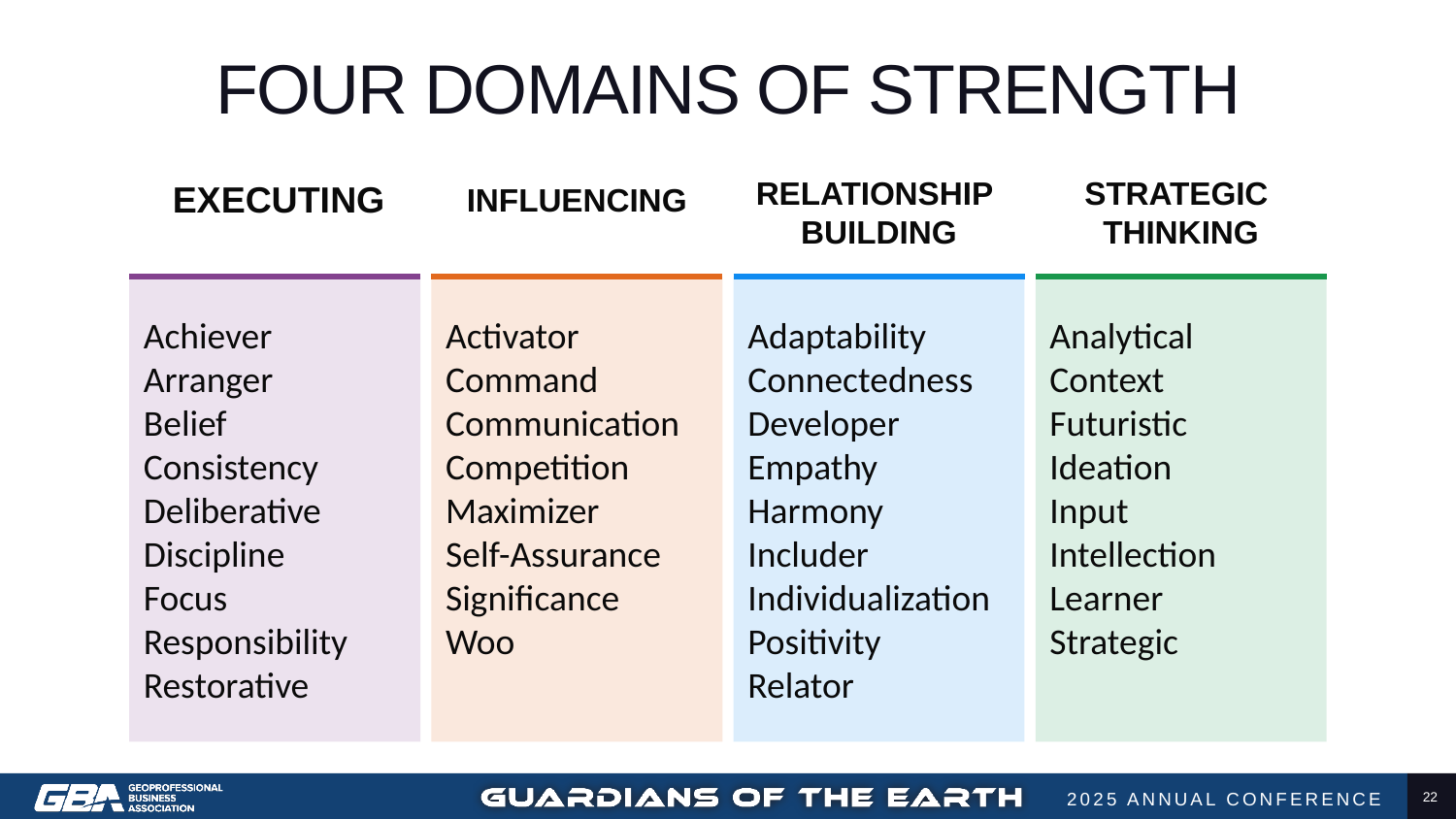

FOUR DOMAINS OF STRENGTH
STRATEGIC
THINKING
RELATIONSHIP
BUILDING
 EXECUTING
INFLUENCING
Analytical
Context
Futuristic
Ideation
Input
Intellection
Learner
Strategic

Activator
Command
Communication
Competition
Maximizer
Self-Assurance
Significance
Woo

Adaptability
Connectedness
Developer
Empathy
Harmony
Includer
Individualization
Positivity
Relator
Achiever
Arranger
Belief
Consistency
Deliberative
Discipline
Focus
Responsibility
Restorative
22